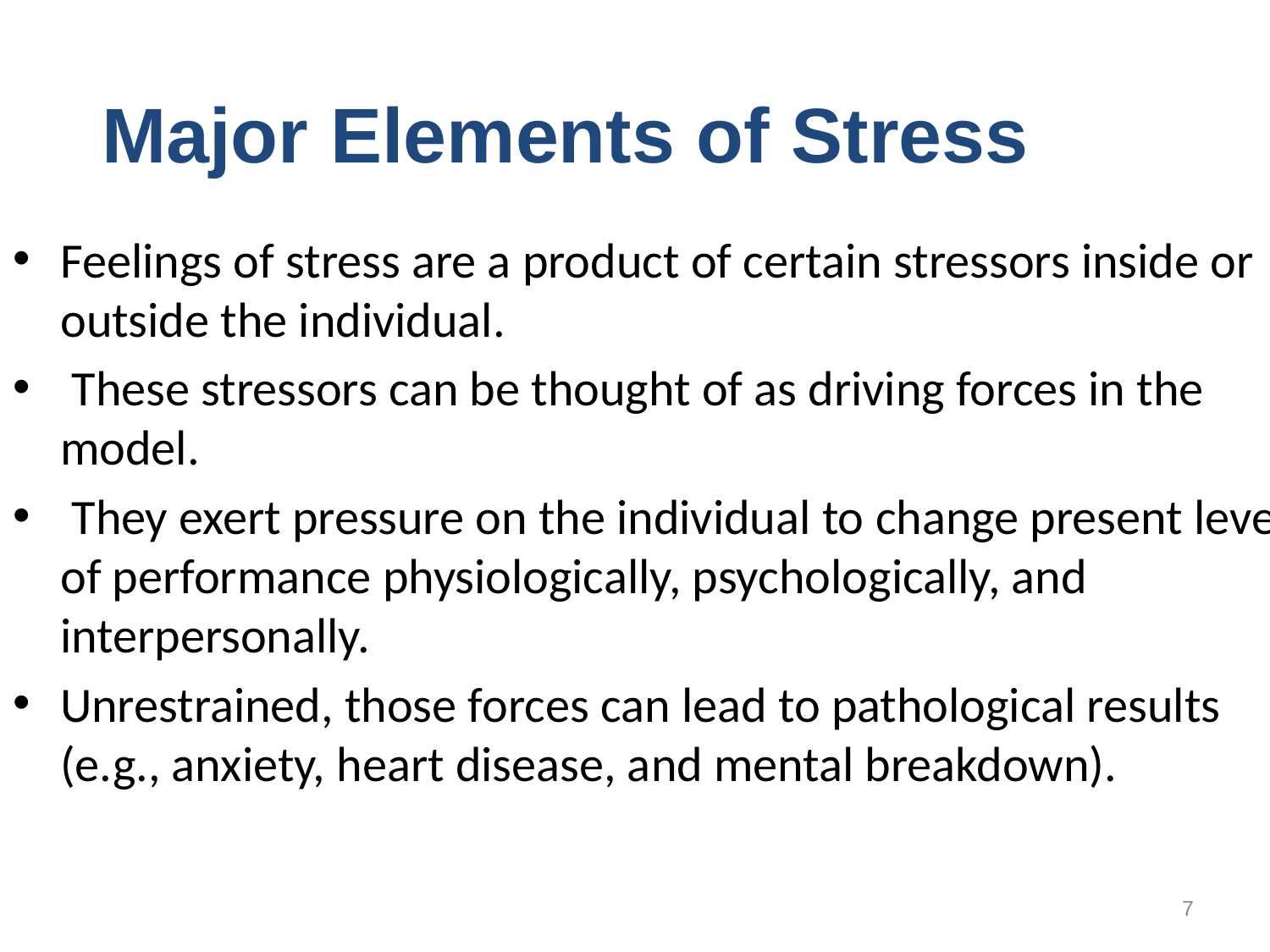

Major Elements of Stress
Feelings of stress are a product of certain stressors inside or outside the individual.
 These stressors can be thought of as driving forces in the model.
 They exert pressure on the individual to change present levels of performance physiologically, psychologically, and interpersonally.
Unrestrained, those forces can lead to pathological results (e.g., anxiety, heart disease, and mental breakdown).
7